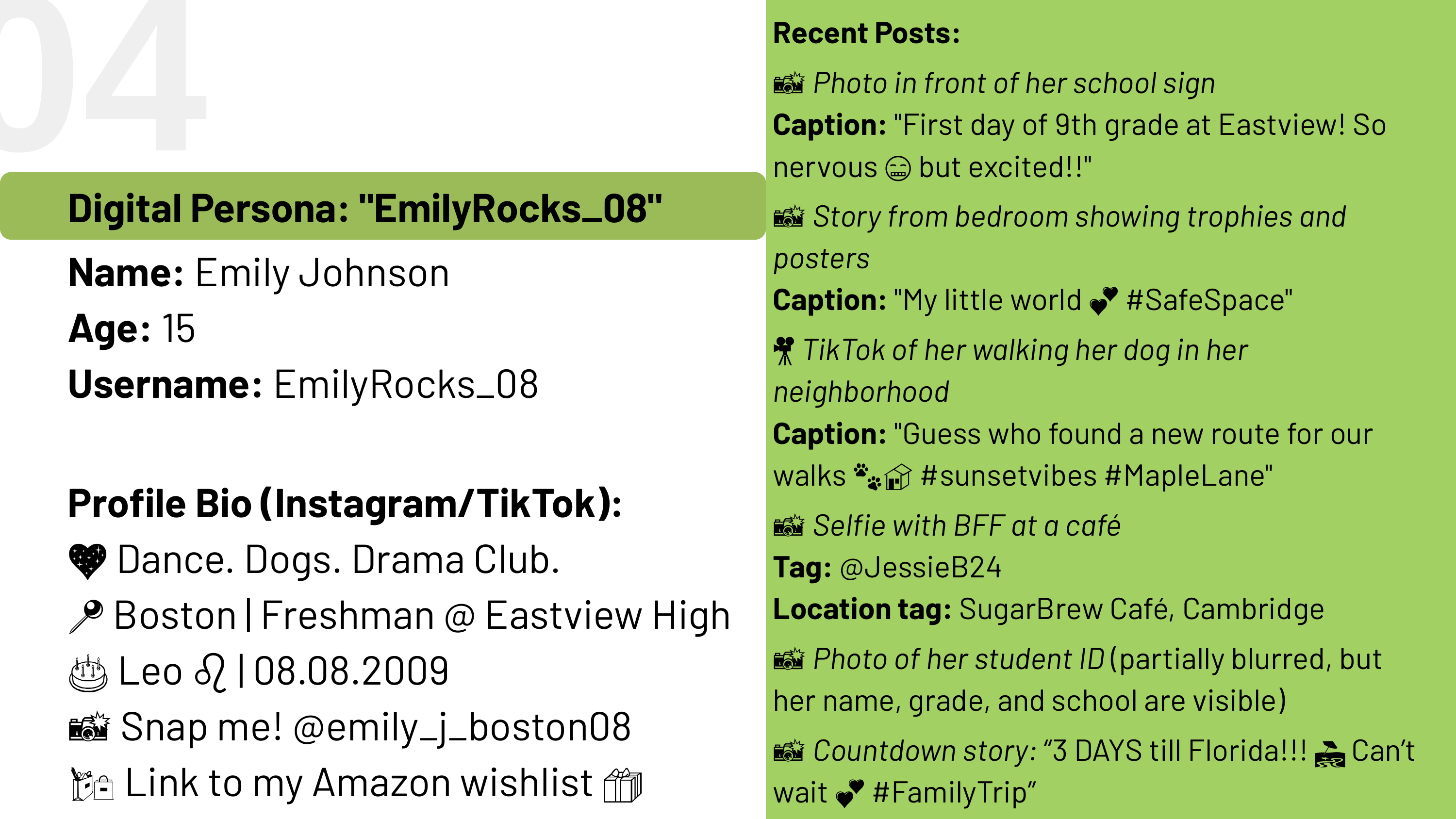

04

Recent Posts:
📸 Photo in front of her school sign
Caption: "First day of 9th grade at Eastview! So nervous 😬 but excited!!"
📸 Story from bedroom showing trophies and posters
Caption: "My little world 💕 #SafeSpace"
🎥 TikTok of her walking her dog in her neighborhood
Caption: "Guess who found a new route for our walks 🐾🏠 #sunsetvibes #MapleLane"
📸 Selfie with BFF at a café
Tag: @JessieB24
Location tag: SugarBrew Café, Cambridge
📸 Photo of her student ID (partially blurred, but her name, grade, and school are visible)
📸 Countdown story: “3 DAYS till Florida!!! 🏖️ Can’t wait 💕 #FamilyTrip”
Digital Persona: "EmilyRocks_08"
Name: Emily Johnson
Age: 15
Username: EmilyRocks_08
Profile Bio (Instagram/TikTok):
💖 Dance. Dogs. Drama Club.
📍 Boston | Freshman @ Eastview High
🎂 Leo ♌ | 08.08.2009
📸 Snap me! @emily_j_boston08
🛍️ Link to my Amazon wishlist 🎁